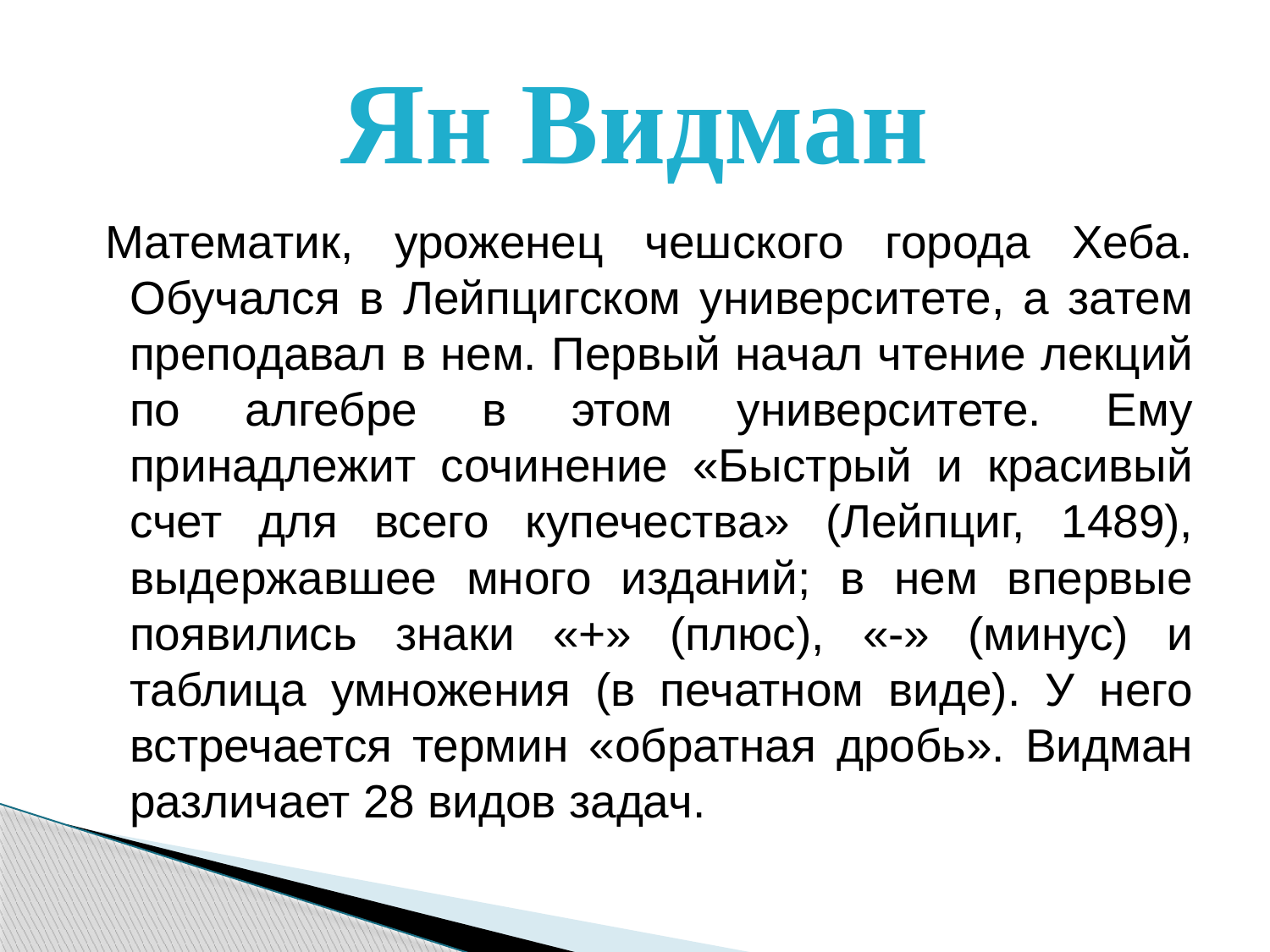

# Ян Видман
 Математик, уроженец чешского города Хеба. Обучался в Лейпцигском университете, а затем преподавал в нем. Первый начал чтение лекций по алгебре в этом университете. Ему принадлежит сочинение «Быстрый и красивый счет для всего купечества» (Лейпциг, 1489), выдержавшее много изданий; в нем впервые появились знаки «+» (плюс), «-» (минус) и таблица умножения (в печатном виде). У него встречается термин «обратная дробь». Видман различает 28 видов задач.